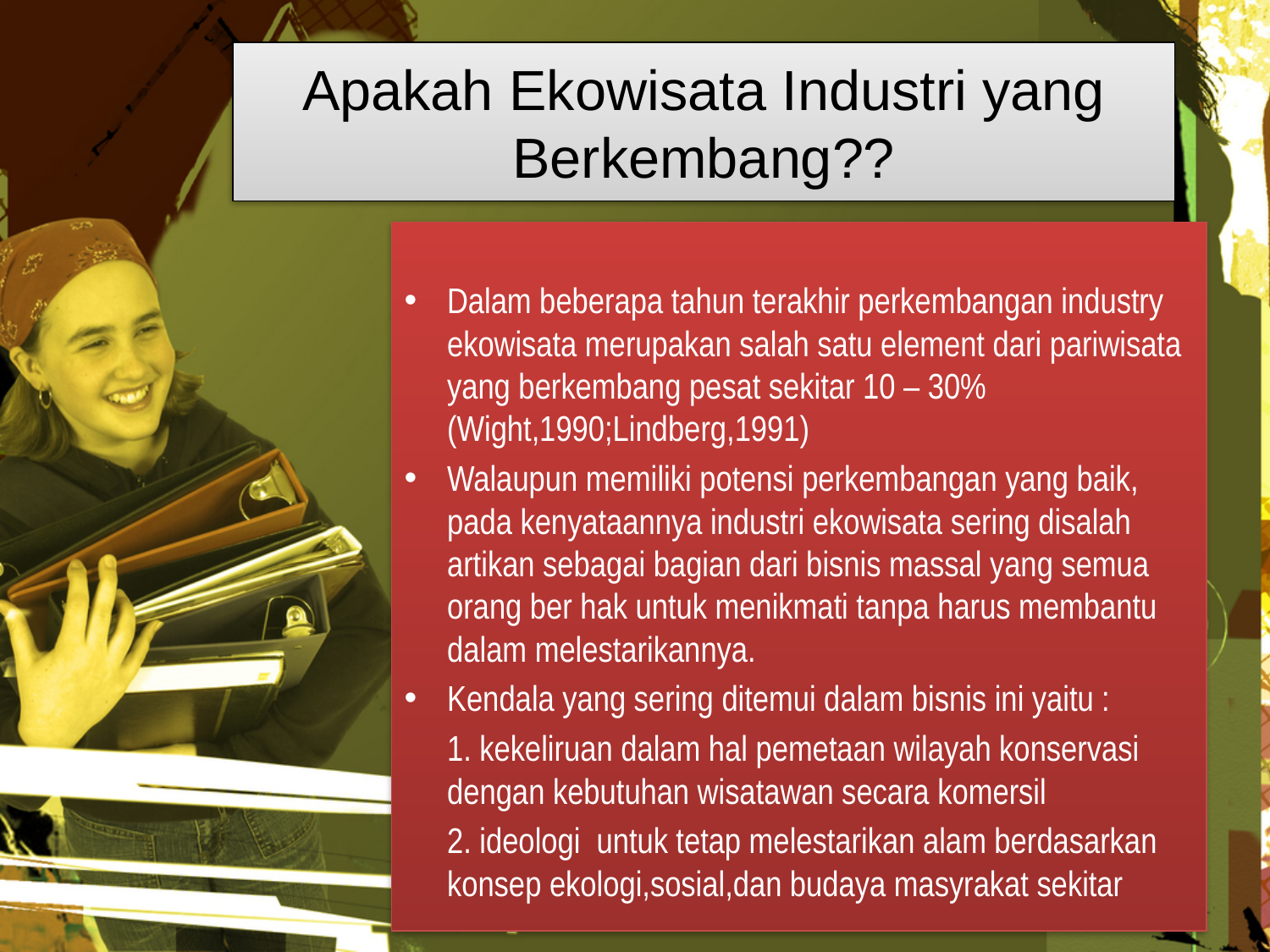

# Apakah Ekowisata Industri yang Berkembang??

Dalam beberapa tahun terakhir perkembangan industry ekowisata merupakan salah satu element dari pariwisata yang berkembang pesat sekitar 10 – 30% (Wight,1990;Lindberg,1991)
Walaupun memiliki potensi perkembangan yang baik, pada kenyataannya industri ekowisata sering disalah artikan sebagai bagian dari bisnis massal yang semua orang ber hak untuk menikmati tanpa harus membantu dalam melestarikannya.
Kendala yang sering ditemui dalam bisnis ini yaitu :
	1. kekeliruan dalam hal pemetaan wilayah konservasi dengan kebutuhan wisatawan secara komersil
	2. ideologi  untuk tetap melestarikan alam berdasarkan konsep ekologi,sosial,dan budaya masyrakat sekitar